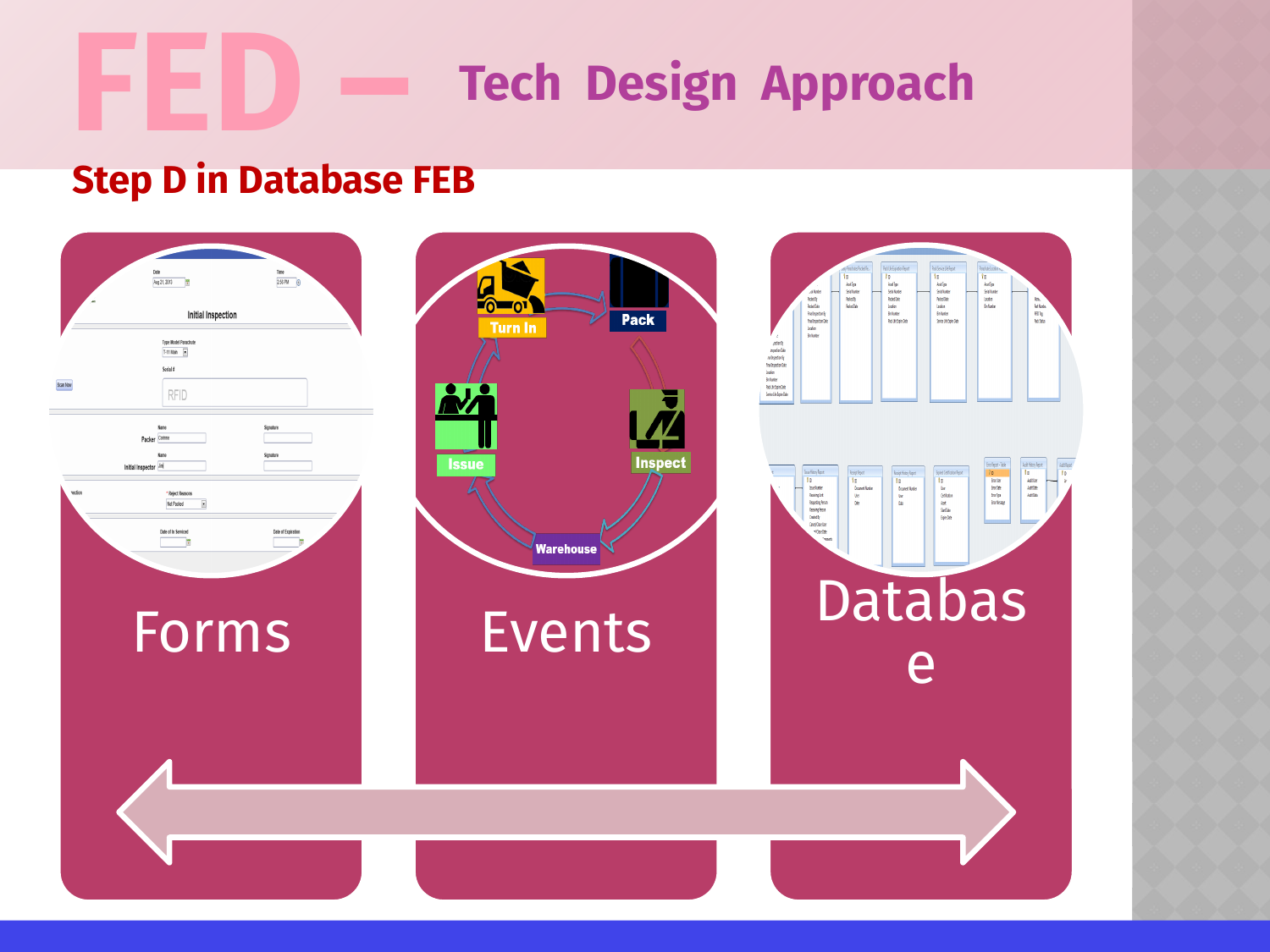

# FED –
Tech  Design  Approach
Step D in Database FEB
Forms
Events
Database